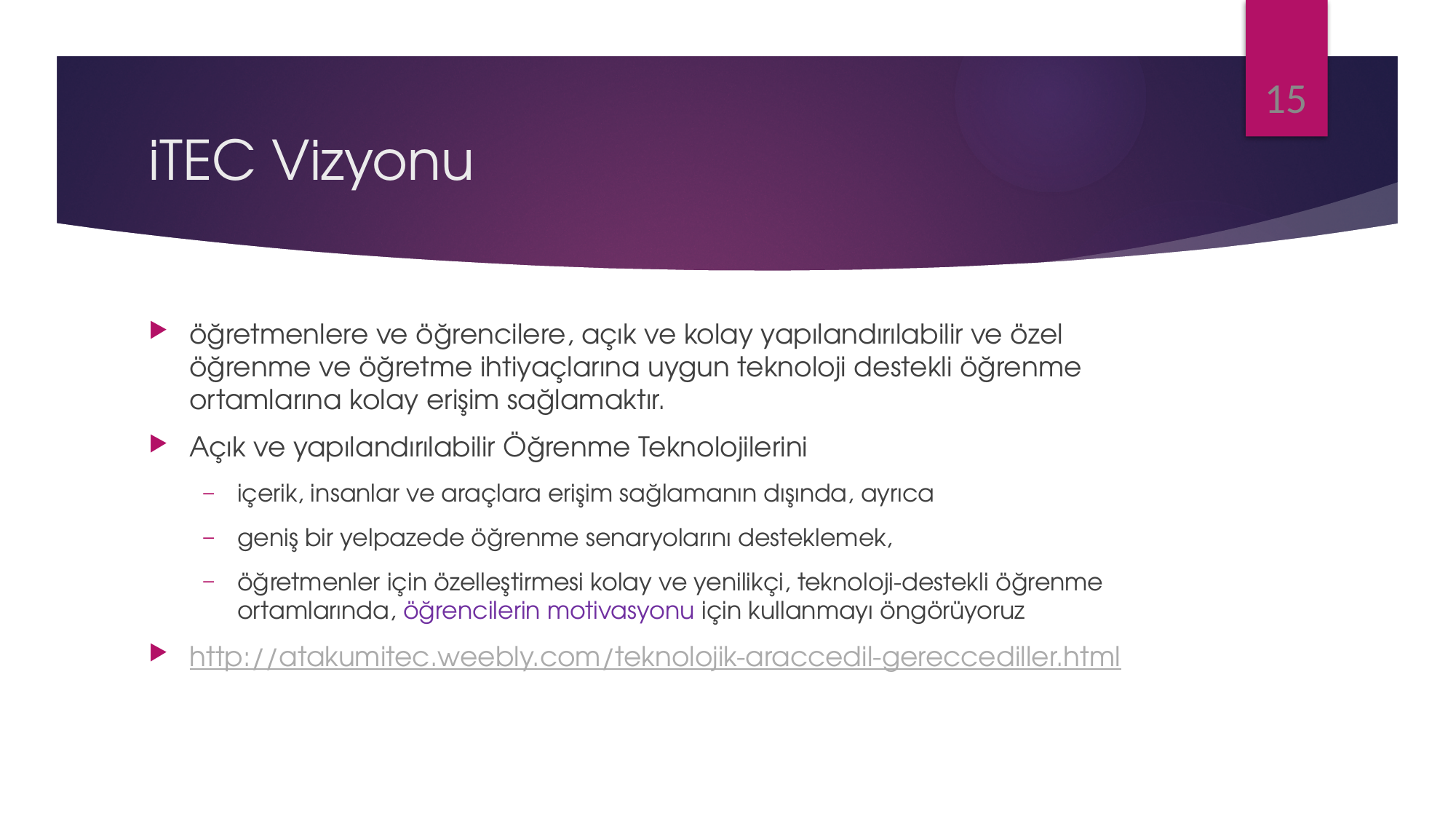

15
# iTEC Vizyonu
öğretmenlere ve öğrencilere, açık ve kolay yapılandırılabilir ve özel öğrenme ve öğretme ihtiyaçlarına uygun teknoloji destekli öğrenme ortamlarına kolay erişim sağlamaktır.
Açık ve yapılandırılabilir Öğrenme Teknolojilerini
içerik, insanlar ve araçlara erişim sağlamanın dışında, ayrıca
geniş bir yelpazede öğrenme senaryolarını desteklemek,
öğretmenler için özelleştirmesi kolay ve yenilikçi, teknoloji-destekli öğrenme ortamlarında, öğrencilerin motivasyonu için kullanmayı öngörüyoruz
http://atakumitec.weebly.com/teknolojik-araccedil-gereccediller.html